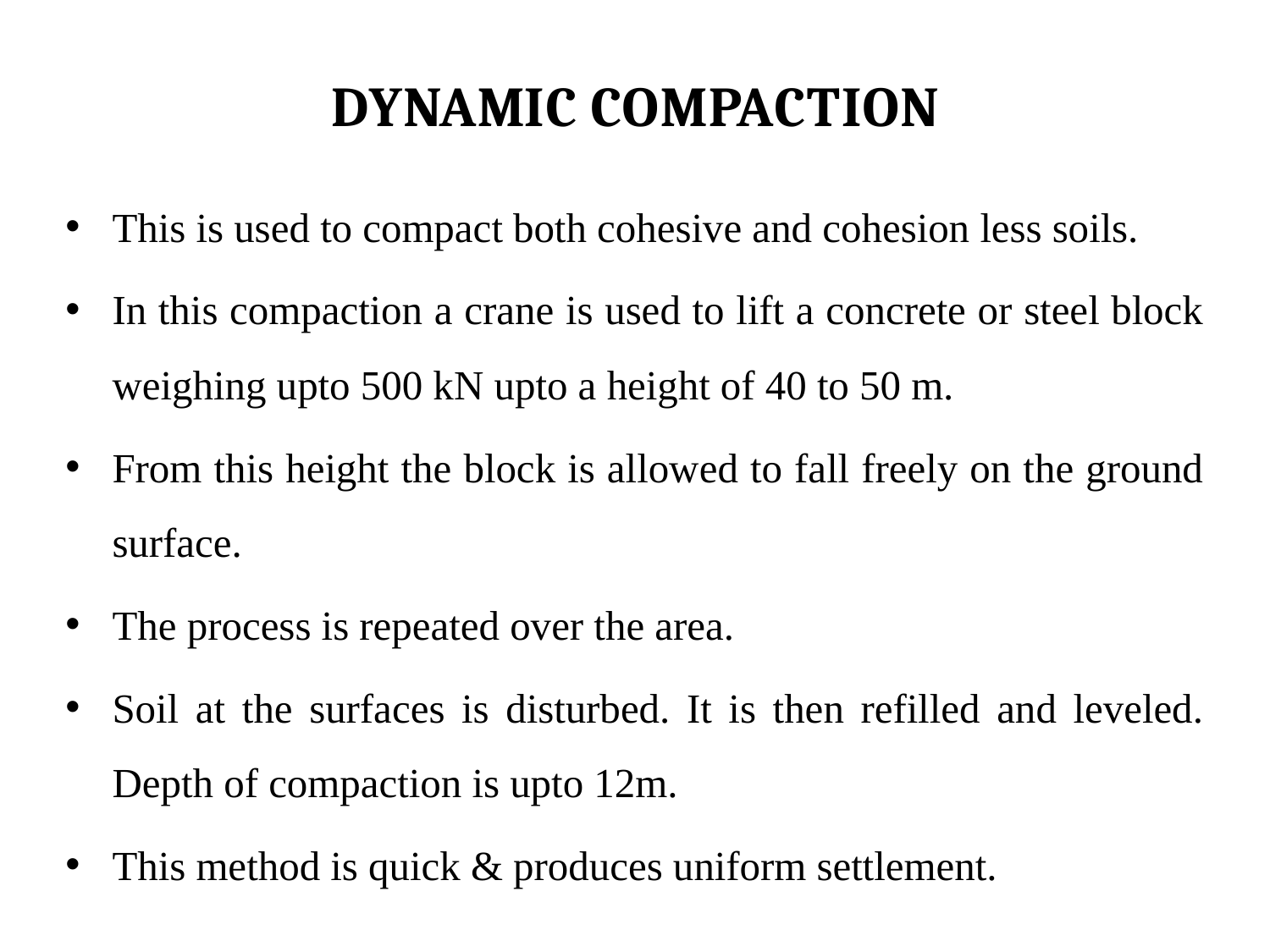

# DYNAMIC COMPACTION
This is used to compact both cohesive and cohesion less soils.
In this compaction a crane is used to lift a concrete or steel block weighing upto 500 kN upto a height of 40 to 50 m.
From this height the block is allowed to fall freely on the ground surface.
The process is repeated over the area.
Soil at the surfaces is disturbed. It is then refilled and leveled. Depth of compaction is upto 12m.
This method is quick & produces uniform settlement.